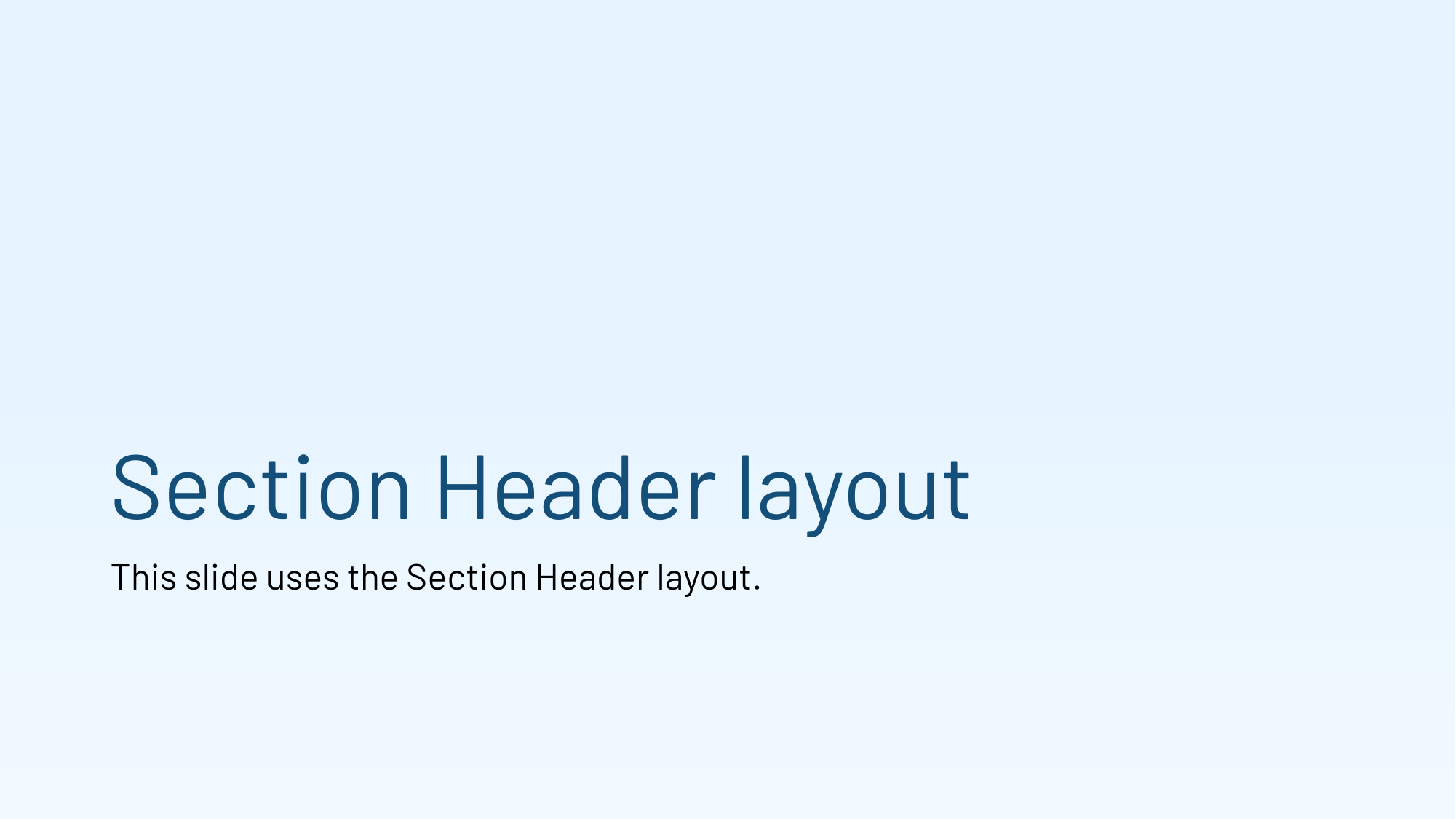

# Section Header layout
This slide uses the Section Header layout.